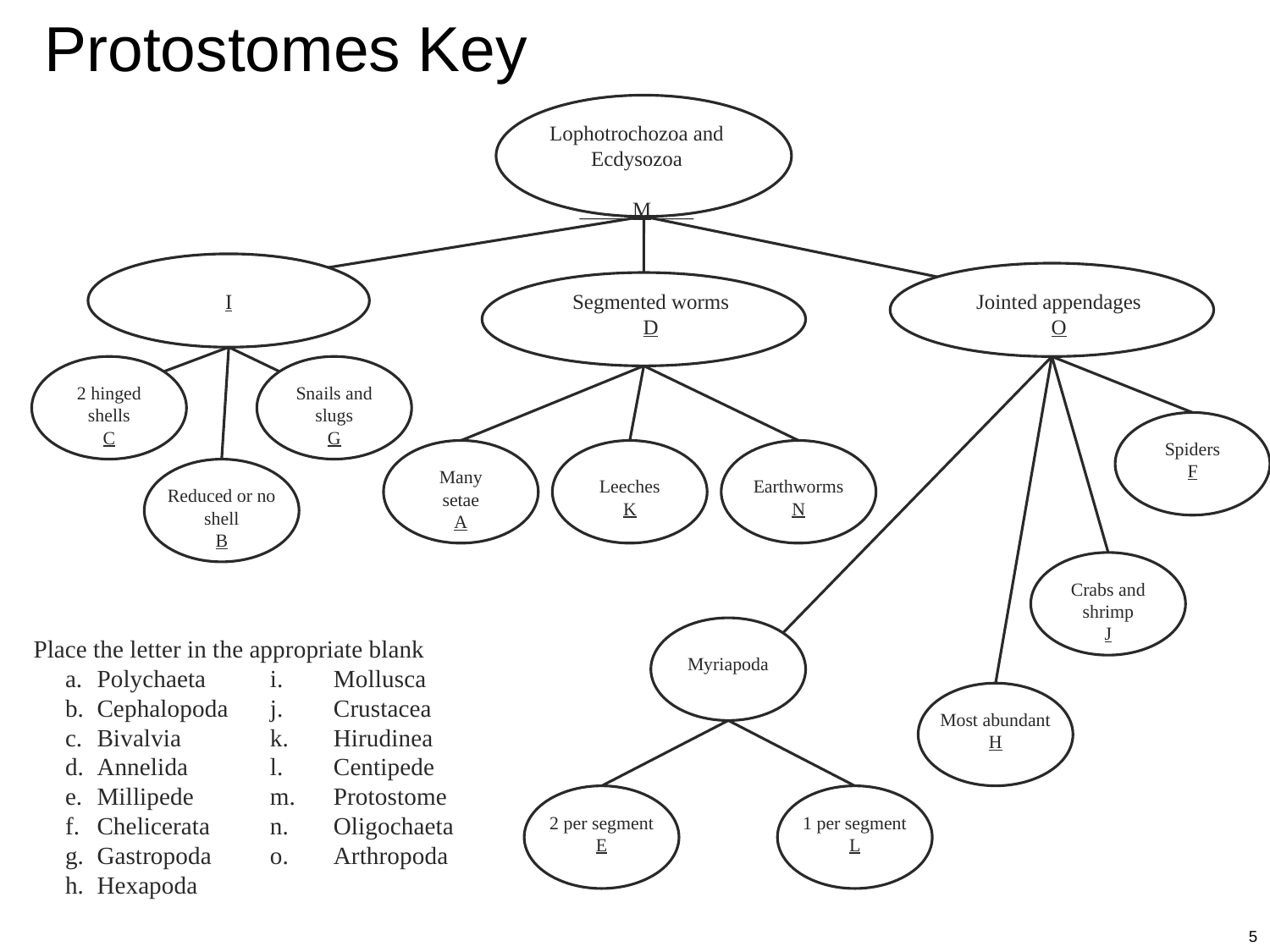

Protostomes Key

Lophotrochozoa and Ecdysozoa

_____M____

I
Segmented worms
D
Jointed appendages
O

2 hinged
shells
C
Snails and
slugs
G

Spiders
F

Many
setae
A
Leeches
K
Earthworms
N
Reduced or no shell
B

Crabs and shrimp
J

Myriapoda

Most abundant
H

2 per segment
E
1 per segment
L
	Place the letter in the appropriate blank
Polychaeta
Cephalopoda
Bivalvia
Annelida
Millipede
Chelicerata
Gastropoda
Hexapoda

Mollusca
Crustacea
Hirudinea
Centipede
Protostome
Oligochaeta
Arthropoda

5